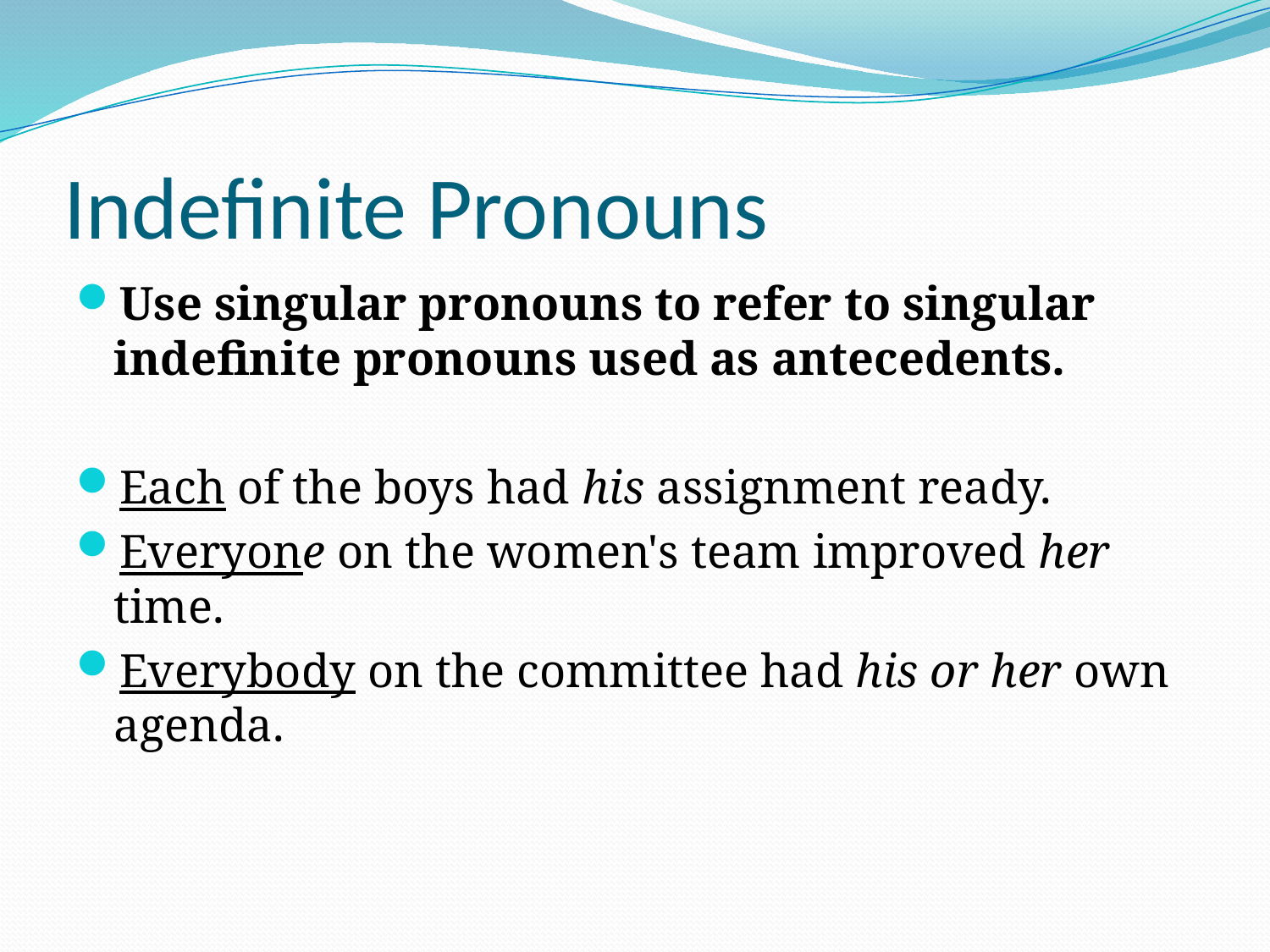

# Indefinite Pronouns
Use singular pronouns to refer to singular indefinite pronouns used as antecedents.

Each of the boys had his assignment ready.
Everyone on the women's team improved her time.
Everybody on the committee had his or her own agenda.